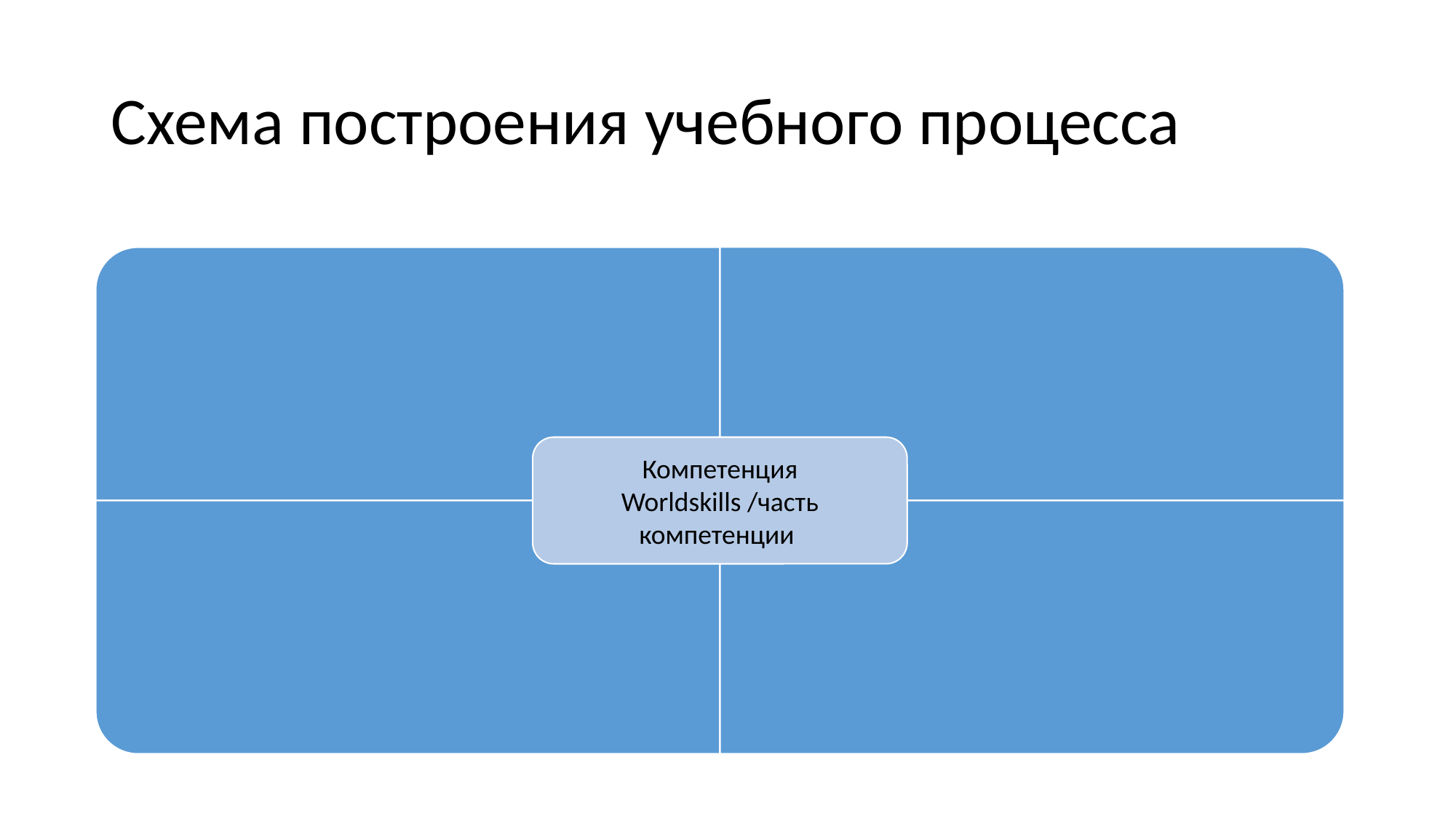

# Схема построения учебного процесса
Компетенция
Worldskills /часть компетенции